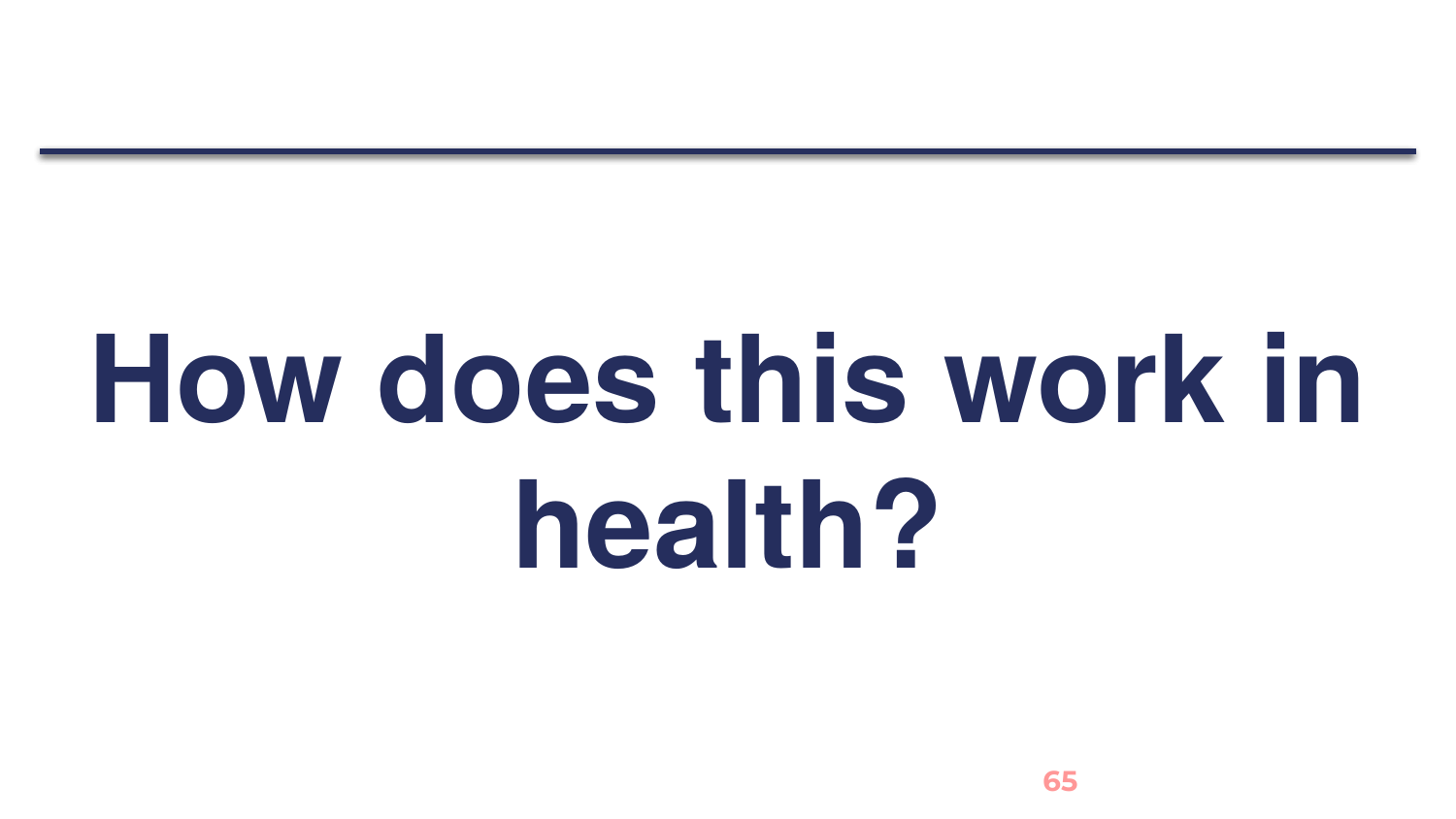

How does this work in health?
65